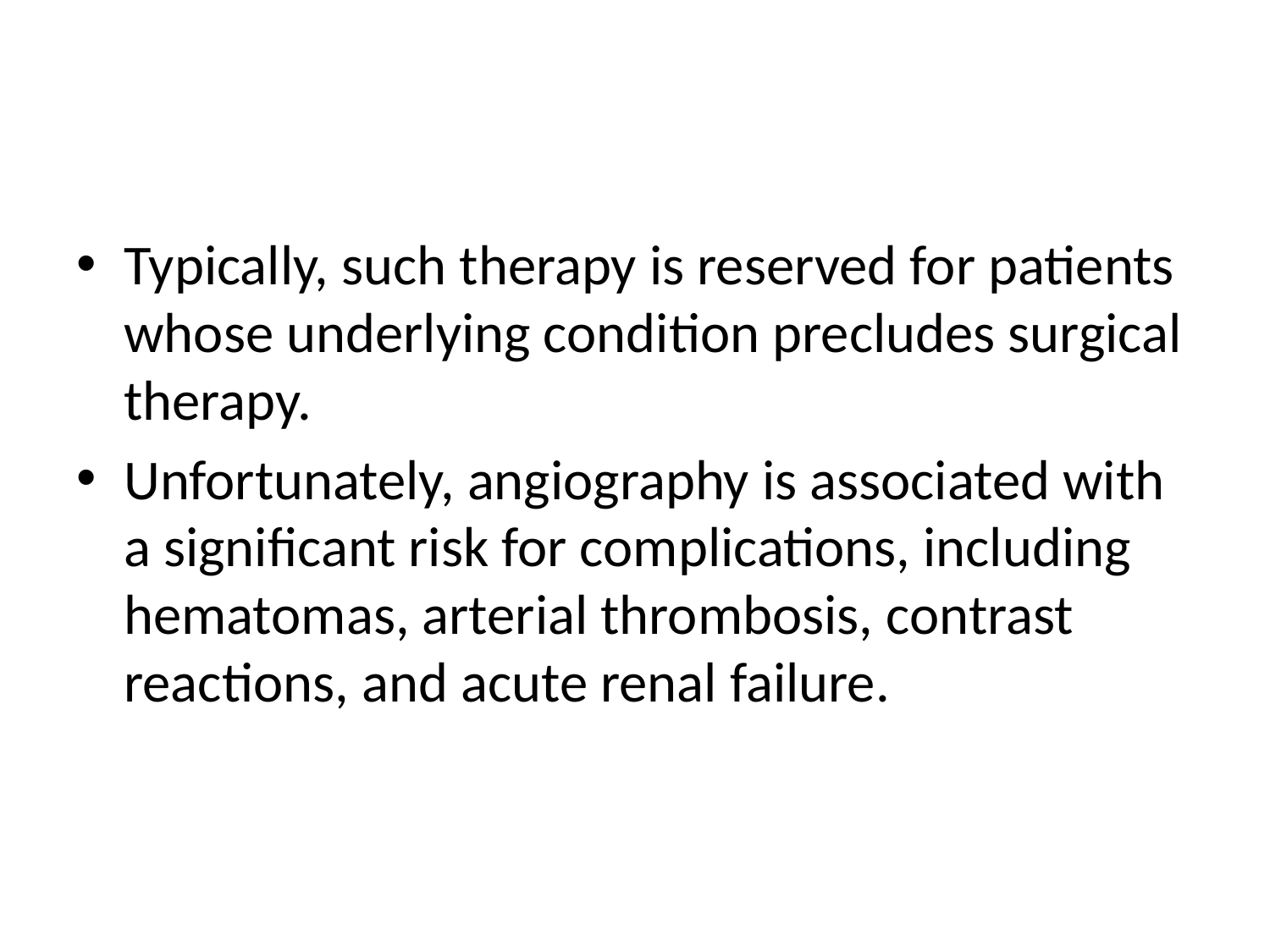

#
Typically, such therapy is reserved for patients whose underlying condition precludes surgical therapy.
Unfortunately, angiography is associated with a significant risk for complications, including hematomas, arterial thrombosis, contrast reactions, and acute renal failure.